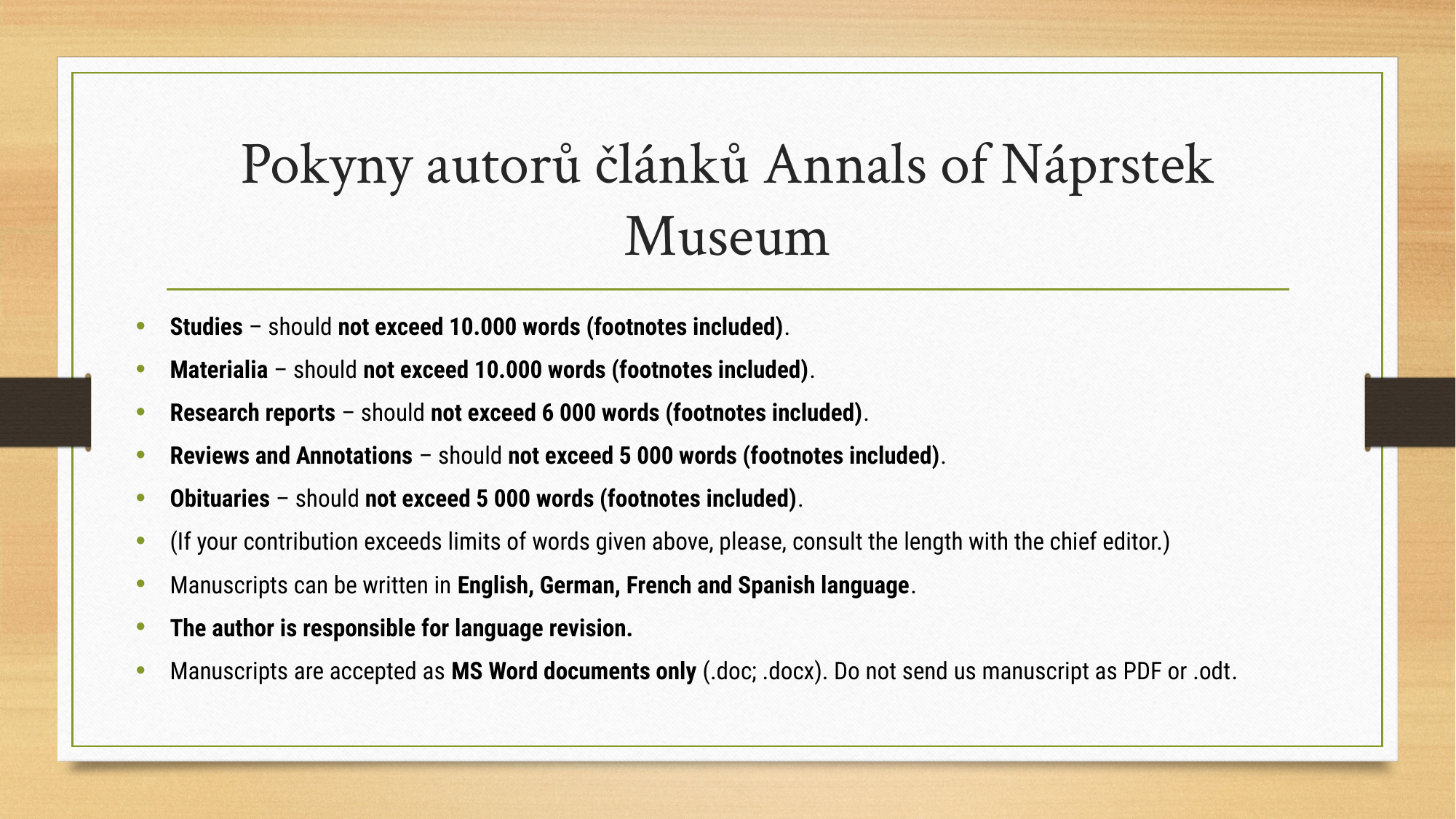

# Pokyny autorů článků Annals of Náprstek Museum
Studies – should not exceed 10.000 words (footnotes included).
Materialia – should not exceed 10.000 words (footnotes included).
Research reports – should not exceed 6 000 words (footnotes included).
Reviews and Annotations – should not exceed 5 000 words (footnotes included).
Obituaries – should not exceed 5 000 words (footnotes included).
(If your contribution exceeds limits of words given above, please, consult the length with the chief editor.)
Manuscripts can be written in English, German, French and Spanish language.
The author is responsible for language revision.
Manuscripts are accepted as MS Word documents only (.doc; .docx). Do not send us manuscript as PDF or .odt.